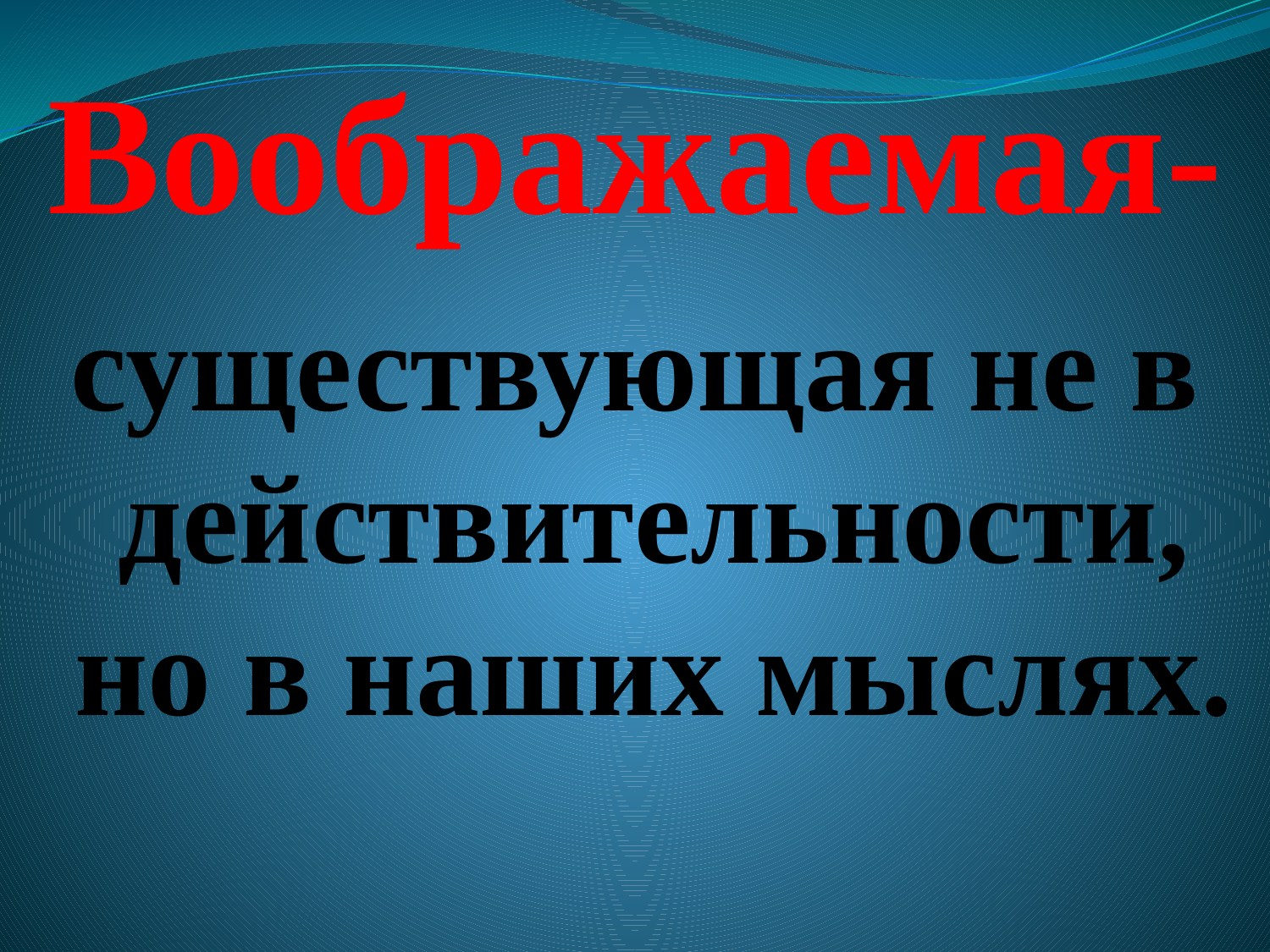

# Воображаемая-
существующая не в действительности, но в наших мыслях.